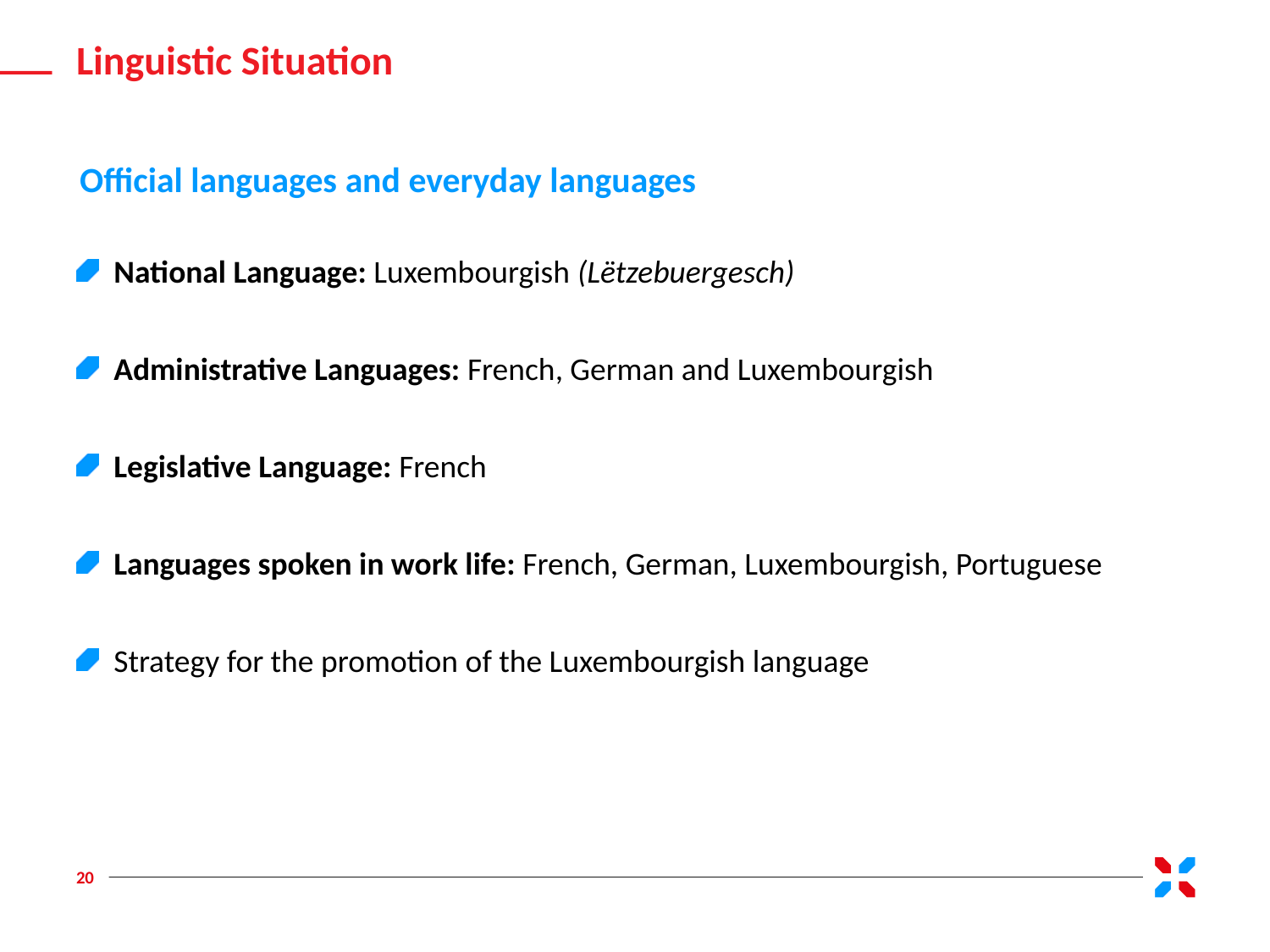

Linguistic Situation
Official languages and everyday languages
National Language: Luxembourgish (Lëtzebuergesch)

Administrative Languages: French, German and Luxembourgish

Legislative Language: French

Languages spoken in work life: French, German, Luxembourgish, Portuguese

Strategy for the promotion of the Luxembourgish language